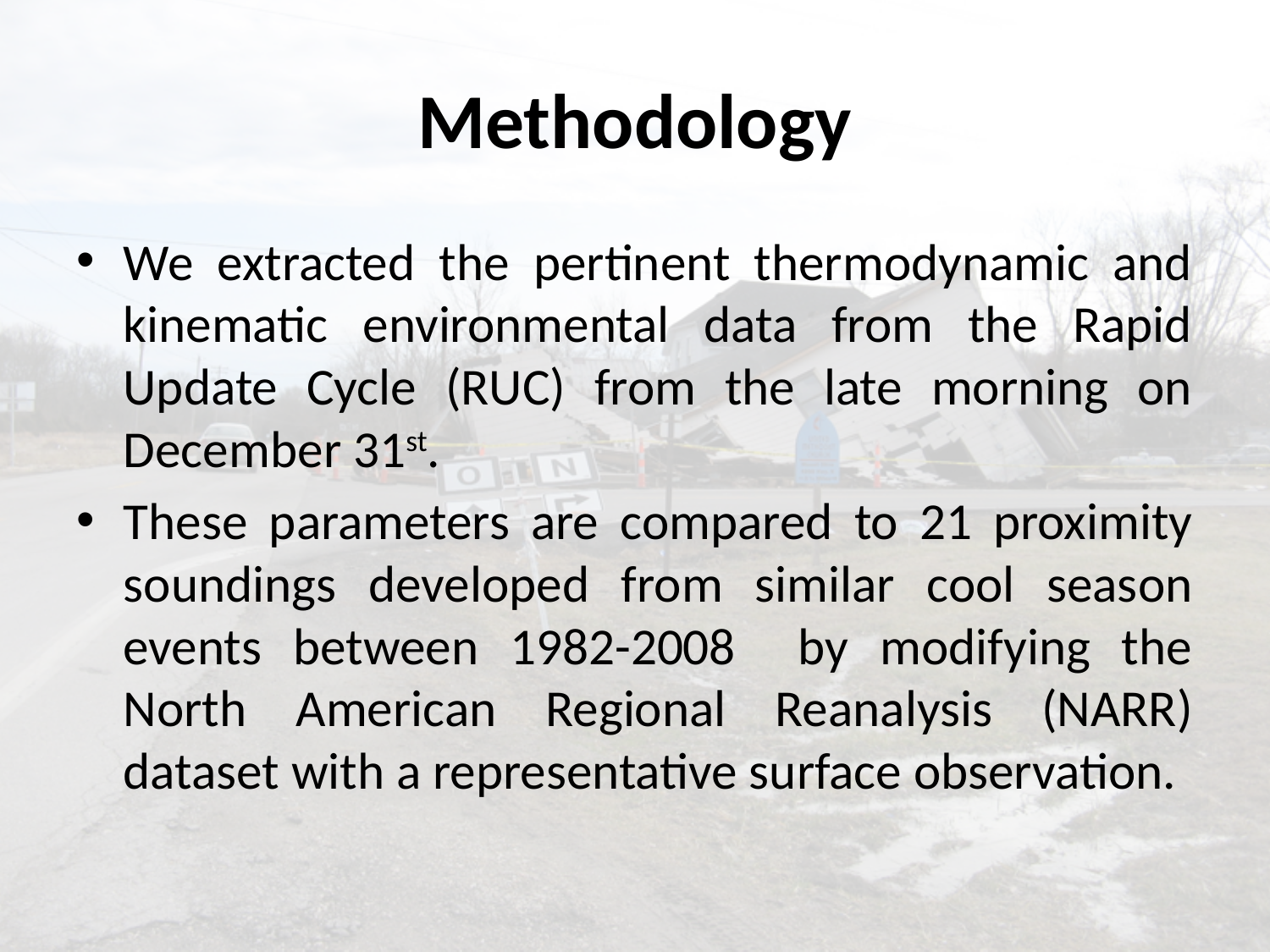

# Methodology
We extracted the pertinent thermodynamic and kinematic environmental data from the Rapid Update Cycle (RUC) from the late morning on December 31st.
These parameters are compared to 21 proximity soundings developed from similar cool season events between 1982-2008  by modifying the North American Regional Reanalysis (NARR) dataset with a representative surface observation.